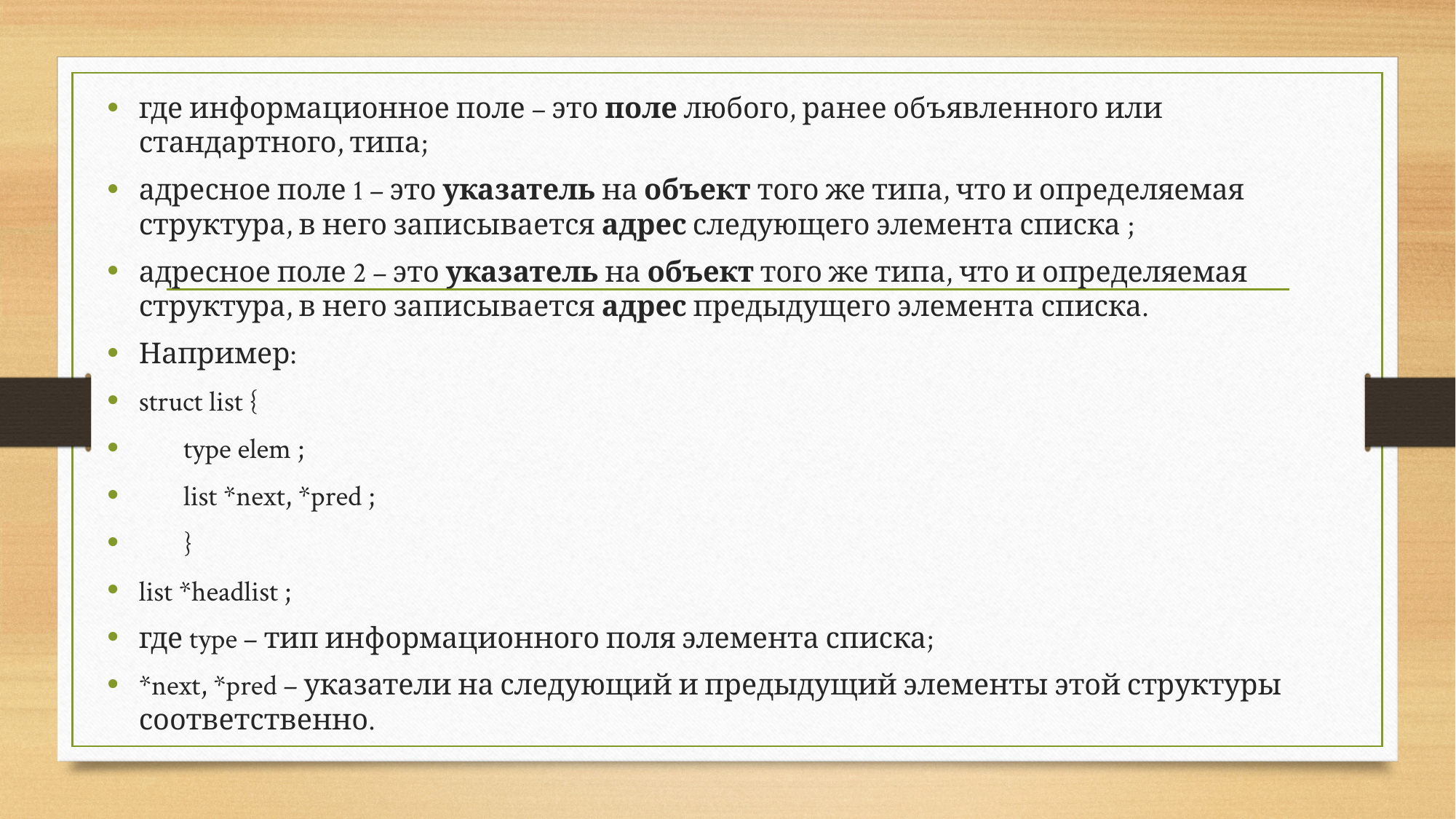

где информационное поле – это поле любого, ранее объявленного или стандартного, типа;
адресное поле 1 – это указатель на объект того же типа, что и определяемая структура, в него записывается адрес следующего элемента списка ;
адресное поле 2 – это указатель на объект того же типа, что и определяемая структура, в него записывается адрес предыдущего элемента списка.
Например:
struct list {
       type elem ;
       list *next, *pred ;
       }
list *headlist ;
где type – тип информационного поля элемента списка;
*next, *pred – указатели на следующий и предыдущий элементы этой структуры соответственно.